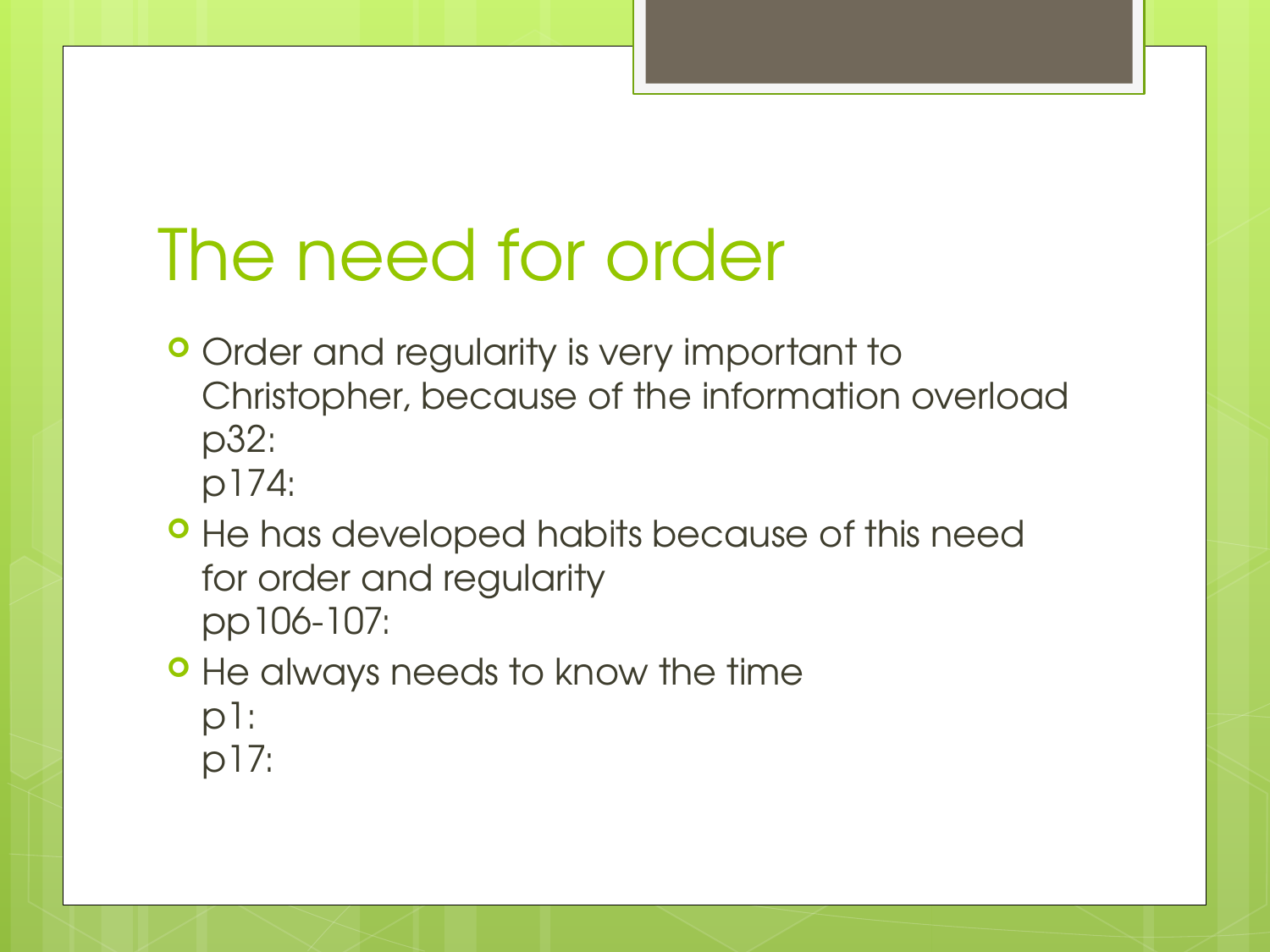

# The need for order
Order and regularity is very important to Christopher, because of the information overload
p32:
p174:
He has developed habits because of this need for order and regularity
pp106-107:
He always needs to know the time
p1:
p17: